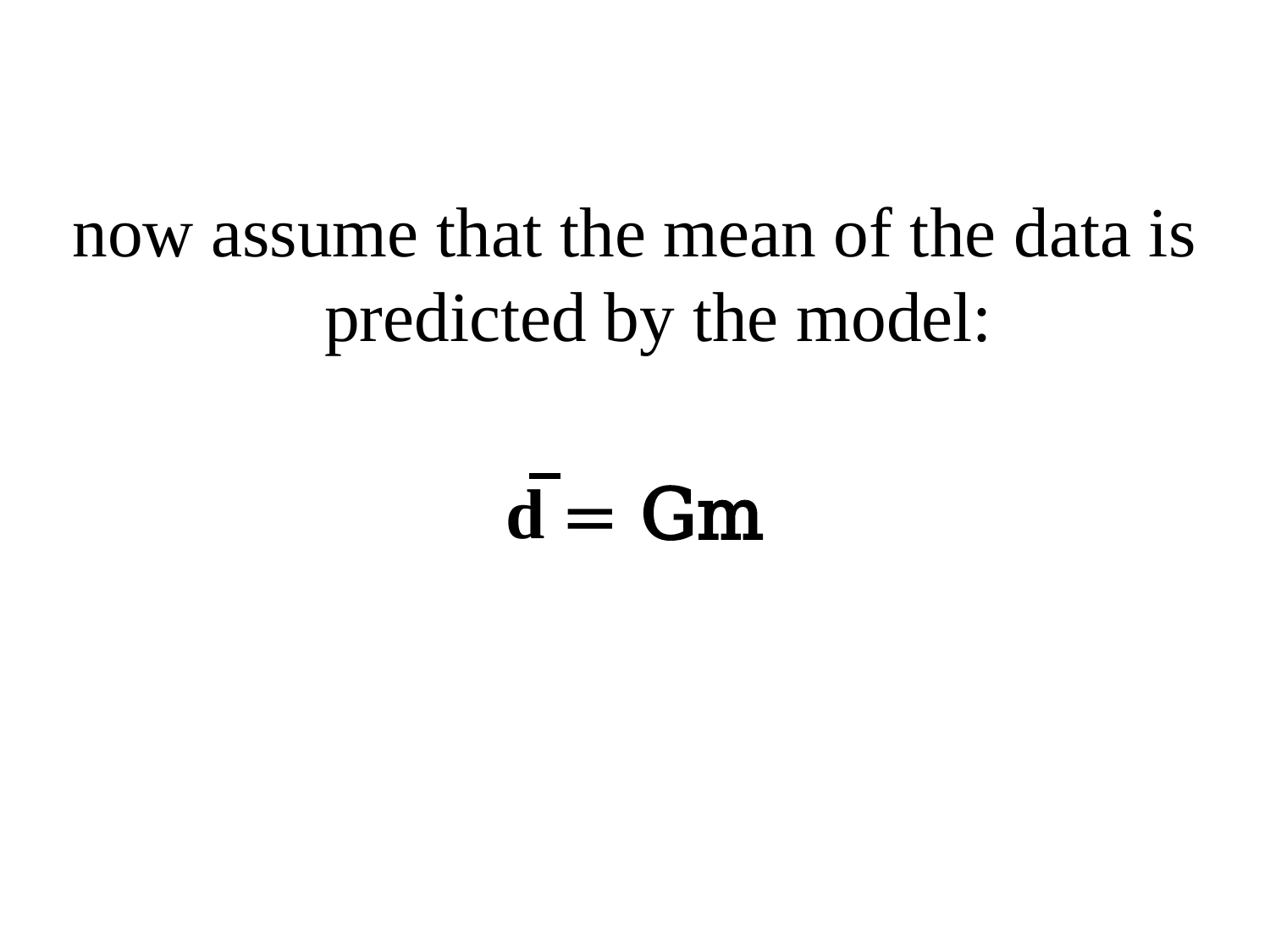

now assume that the mean of the data is predicted by the model:

d = Gm